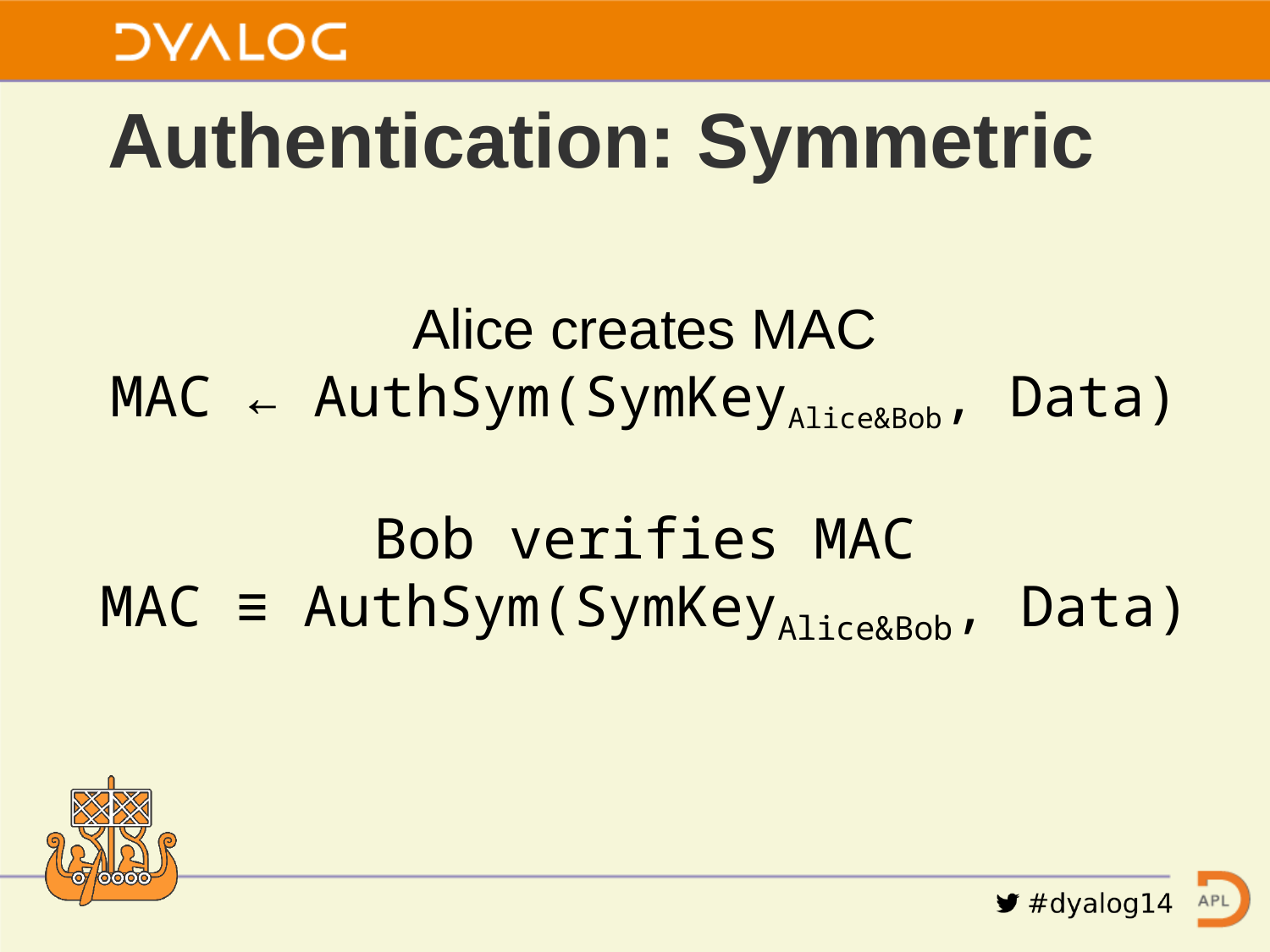

# Authentication: Symmetric
Alice creates MAC
MAC ← AuthSym(SymKeyAlice&Bob, Data)

Bob verifies MAC
MAC ≡ AuthSym(SymKeyAlice&Bob, Data)